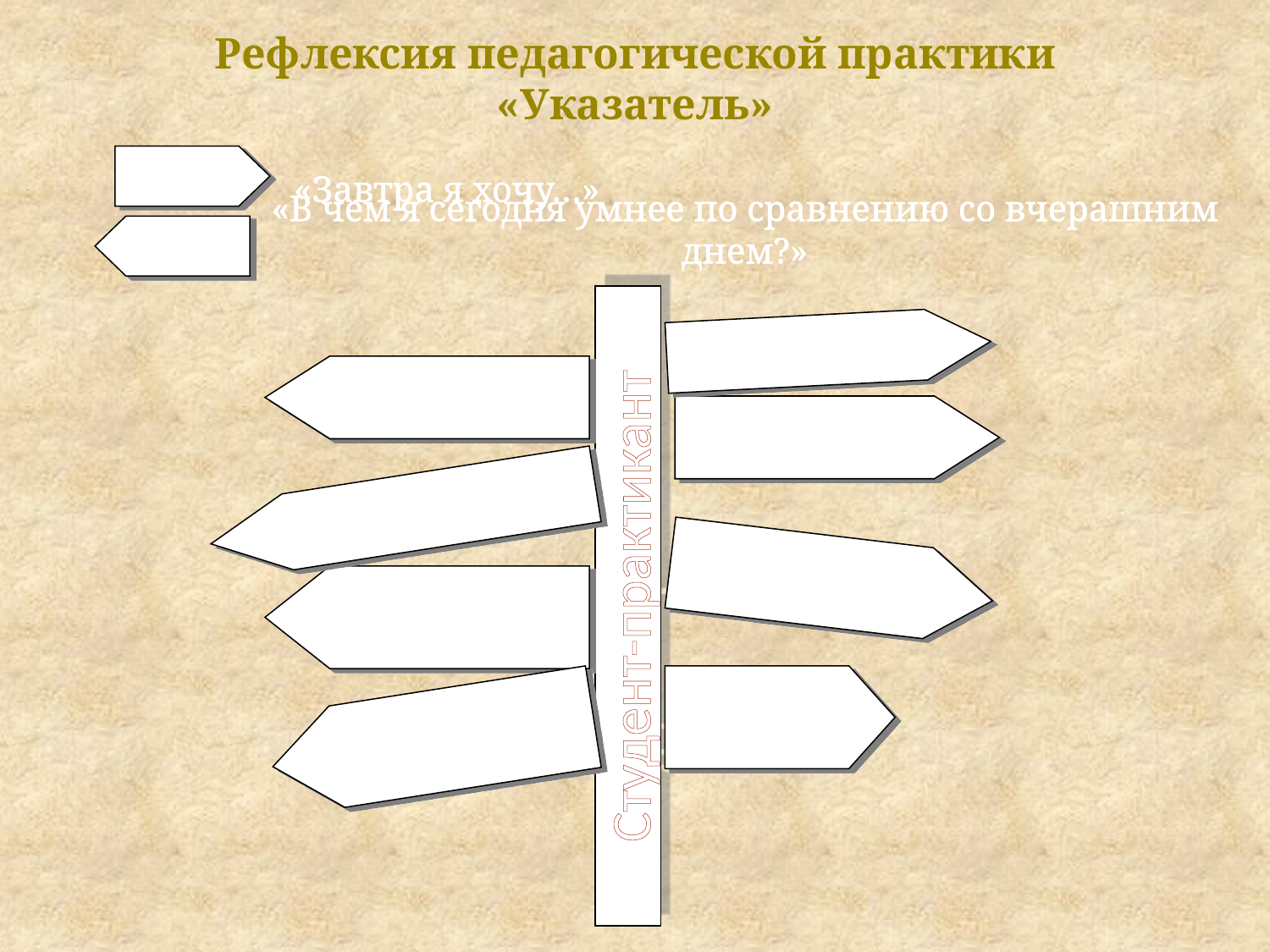

# Рефлексия педагогической практики «Указатель»

               «Завтра я хочу…»

«В чем я сегодня умнее по сравнению со вчерашним днем?»

Студент-практикант